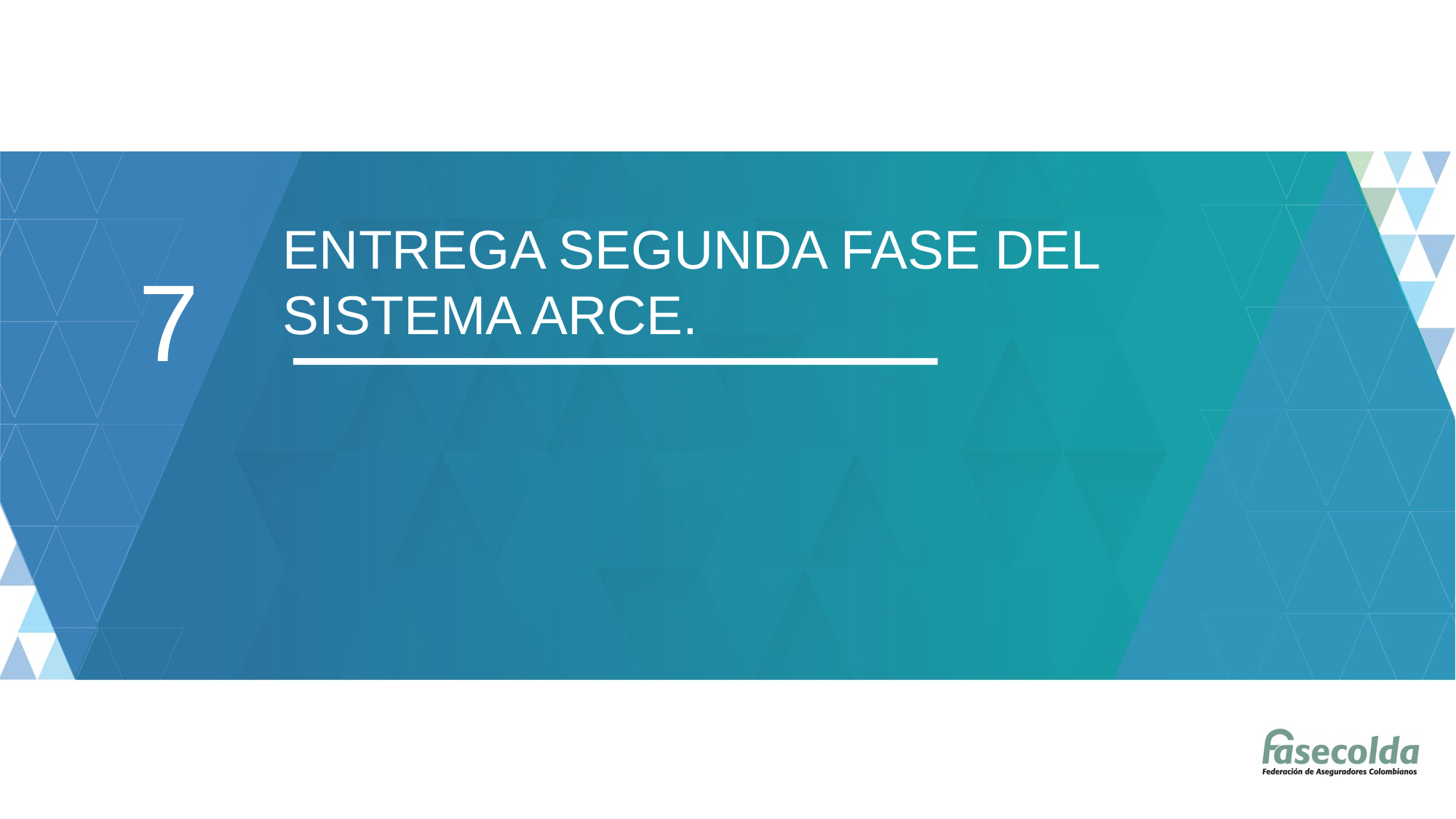

ENTREGA SEGUNDA FASE DEL SISTEMA ARCE.
7